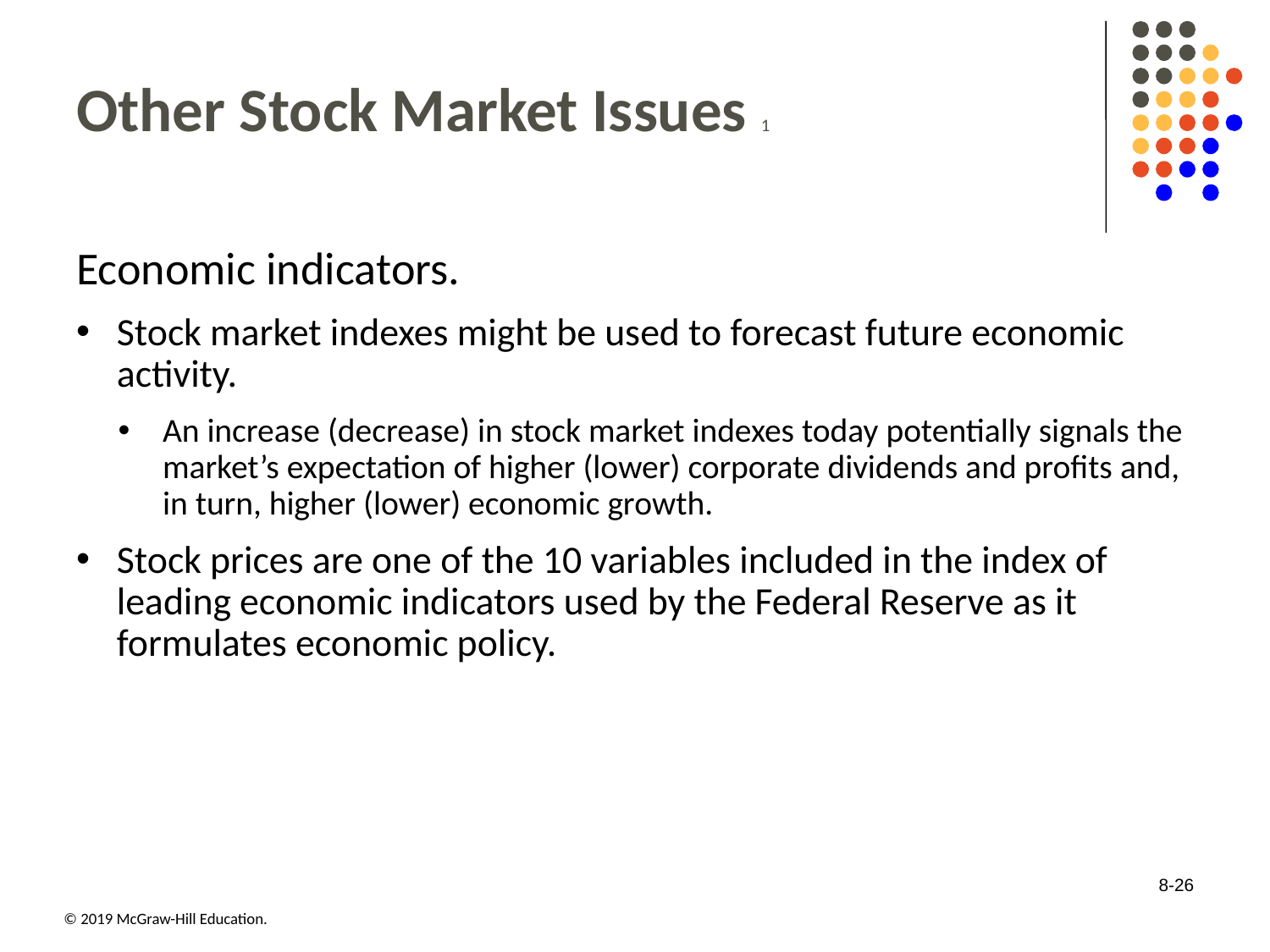

# Other Stock Market Issues 1
Economic indicators.
Stock market indexes might be used to forecast future economic activity.
An increase (decrease) in stock market indexes today potentially signals the market’s expectation of higher (lower) corporate dividends and profits and, in turn, higher (lower) economic growth.
Stock prices are one of the 10 variables included in the index of leading economic indicators used by the Federal Reserve as it formulates economic policy.
8-26